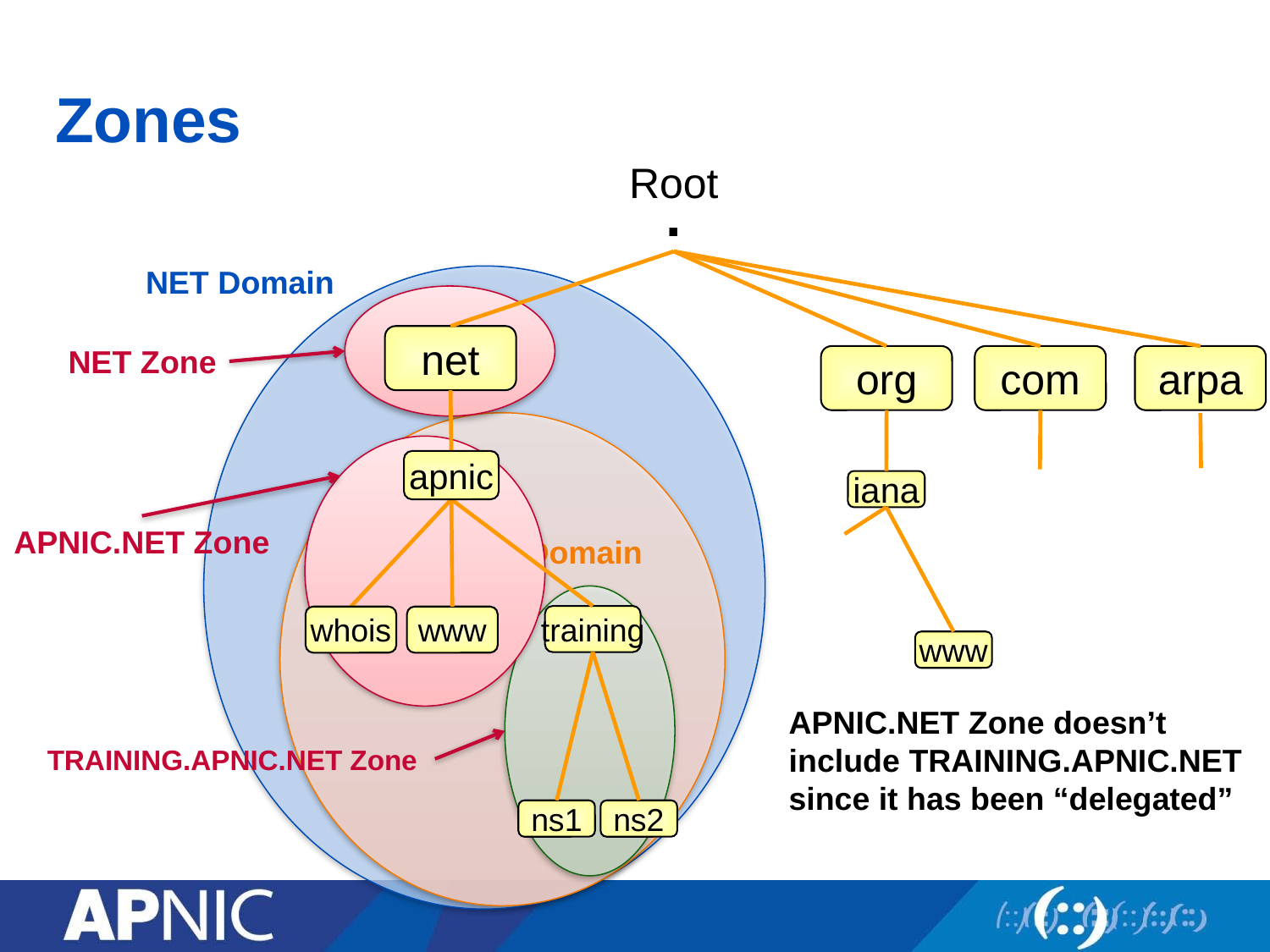

# Zones
Root
.
net
org
com
arpa
apnic
iana
training
whois
www
www
ns1
ns2
NET Domain

NET Zone

APNIC.NET Domain

APNIC.NET Zone

TRAINING.APNIC.NET Zone
APNIC.NET Zone doesn’t
include TRAINING.APNIC.NET
since it has been “delegated”